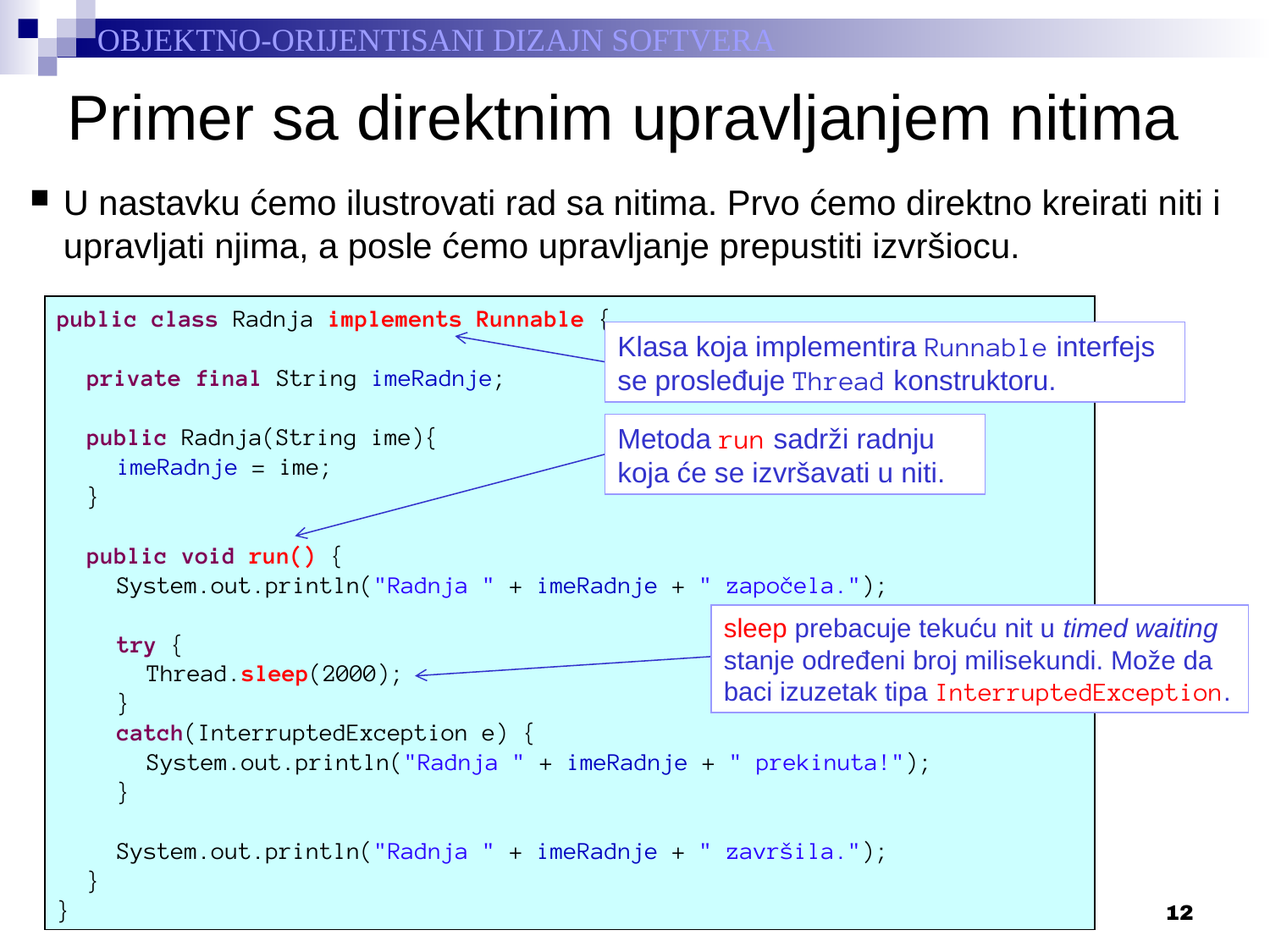

# Primer sa direktnim upravljanjem nitima
U nastavku ćemo ilustrovati rad sa nitima. Prvo ćemo direktno kreirati niti i upravljati njima, a posle ćemo upravljanje prepustiti izvršiocu.
public class Radnja implements Runnable {

	private final String imeRadnje;

	public Radnja(String ime){
		imeRadnje = ime;
	}

	public void run() {
		System.out.println("Radnja " + imeRadnje + " započela.");

		try {
			Thread.sleep(2000);
		}
		catch(InterruptedException e) {
			System.out.println("Radnja " + imeRadnje + " prekinuta!");
		}

		System.out.println("Radnja " + imeRadnje + " završila.");
	}
}
Klasa koja implementira Runnable interfejs se prosleđuje Thread konstruktoru.
Metoda run sadrži radnju koja će se izvršavati u niti.
sleep prebacuje tekuću nit u timed waiting stanje određeni broj milisekundi. Može da baci izuzetak tipa InterruptedException.
12